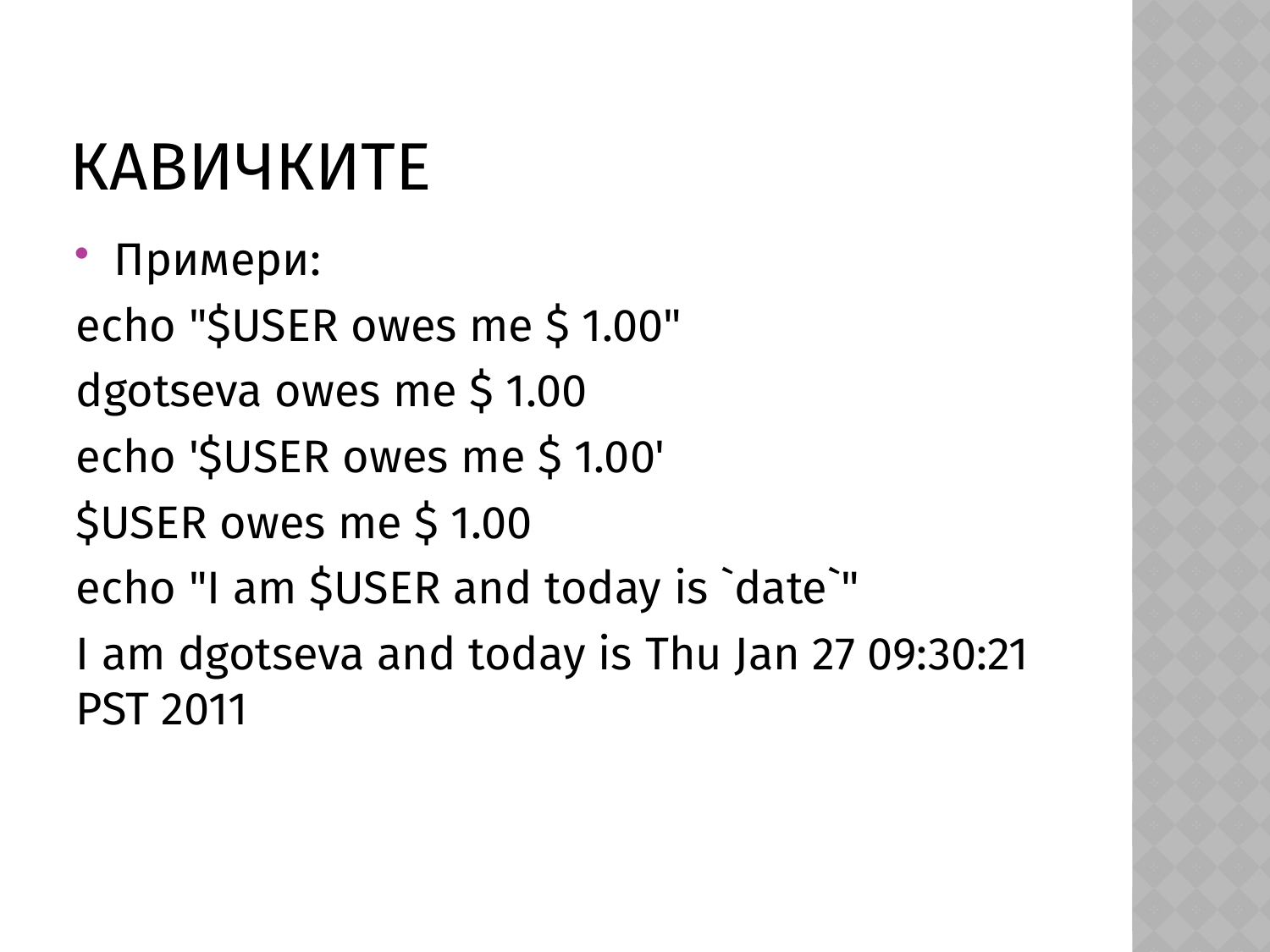

# кавичките
Примери:
echo "$USER owes me $ 1.00"
dgotseva owes me $ 1.00
echo '$USER owes me $ 1.00'
$USER owes me $ 1.00
echo "I am $USER and today is `date`"
I am dgotseva and today is Thu Jan 27 09:30:21 PST 2011